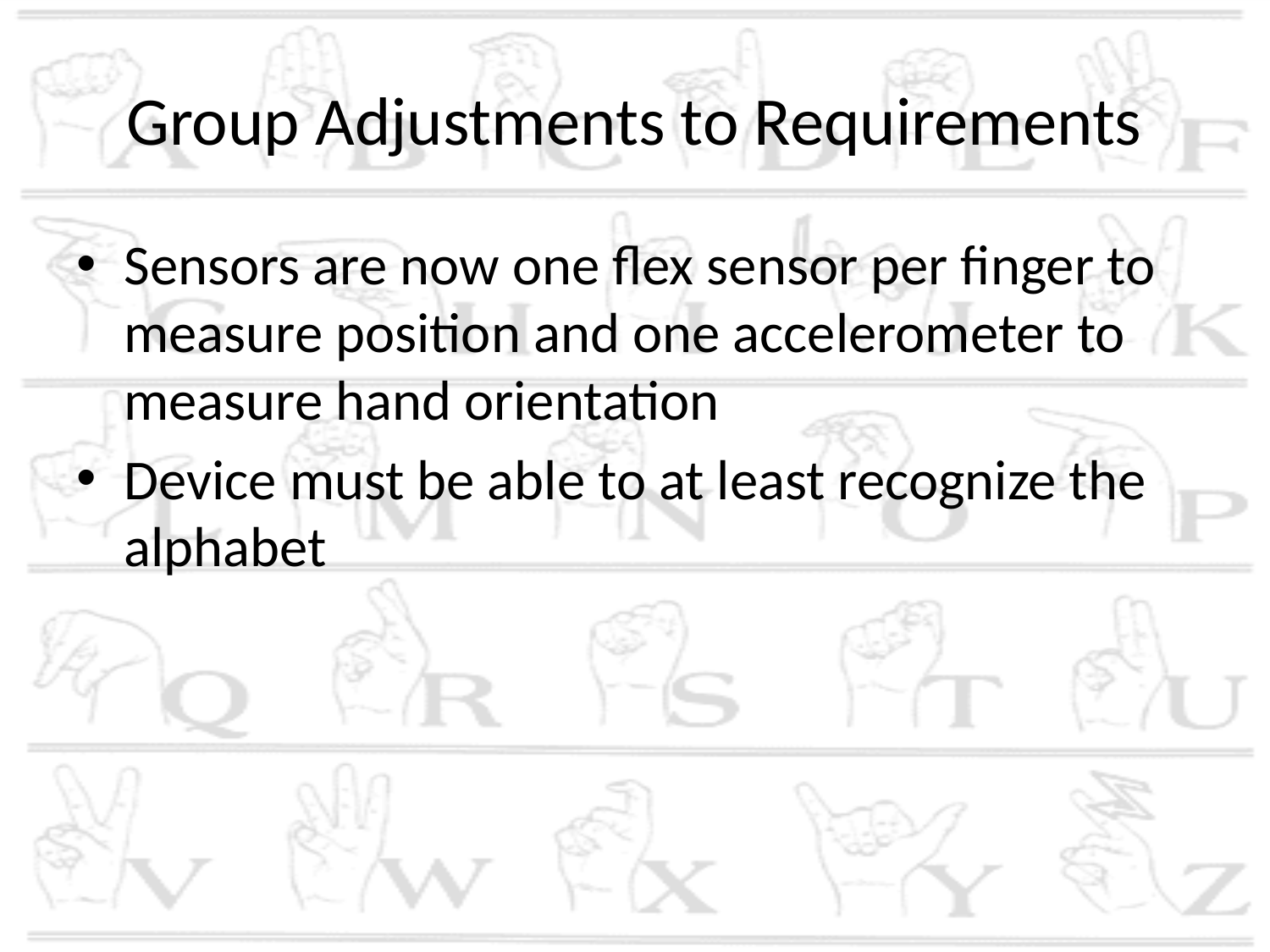

# Group Adjustments to Requirements
Sensors are now one flex sensor per finger to measure position and one accelerometer to measure hand orientation
Device must be able to at least recognize the alphabet